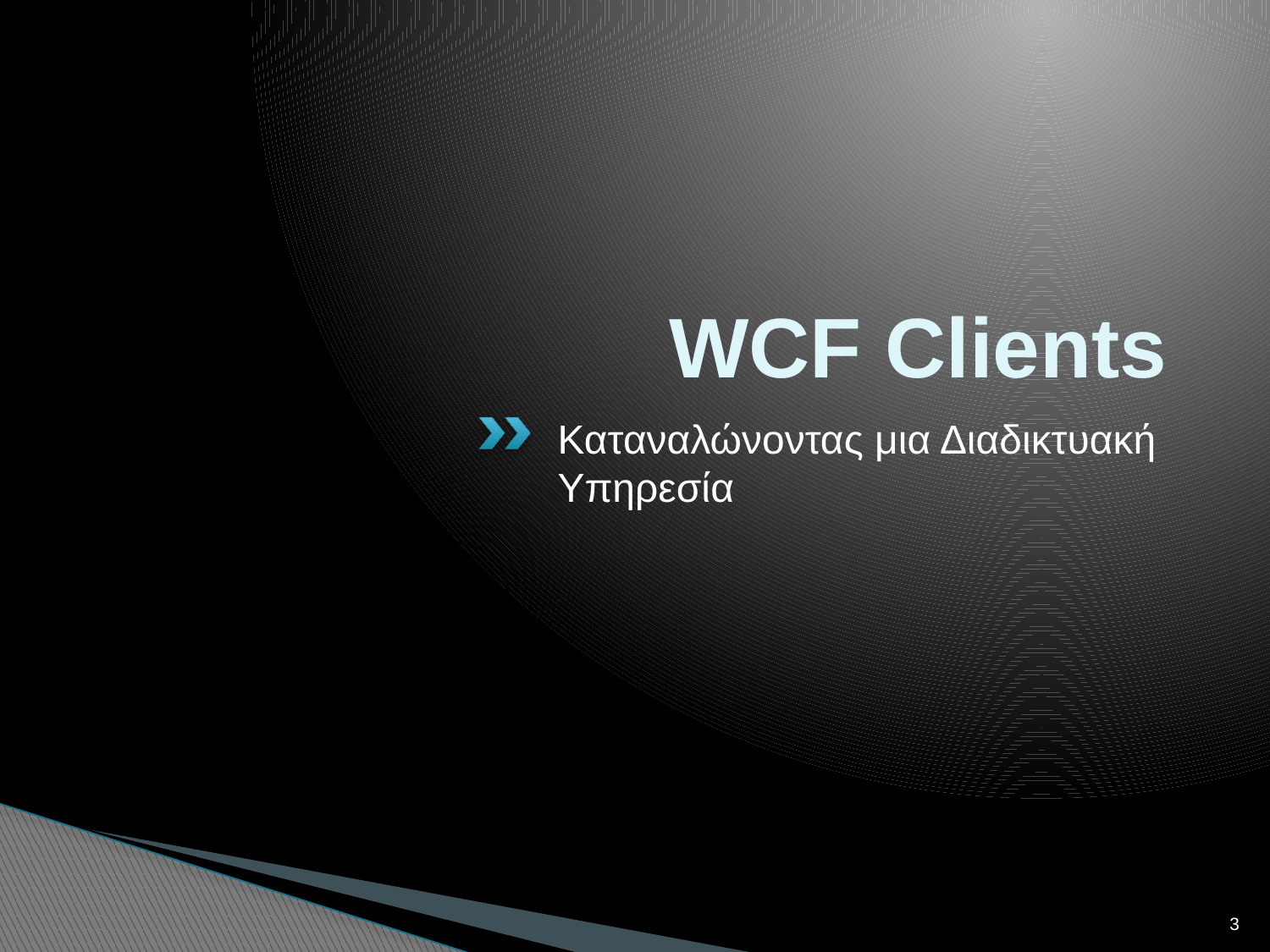

# WCF Clients
Καταναλώνοντας μια Διαδικτυακή Υπηρεσία
3